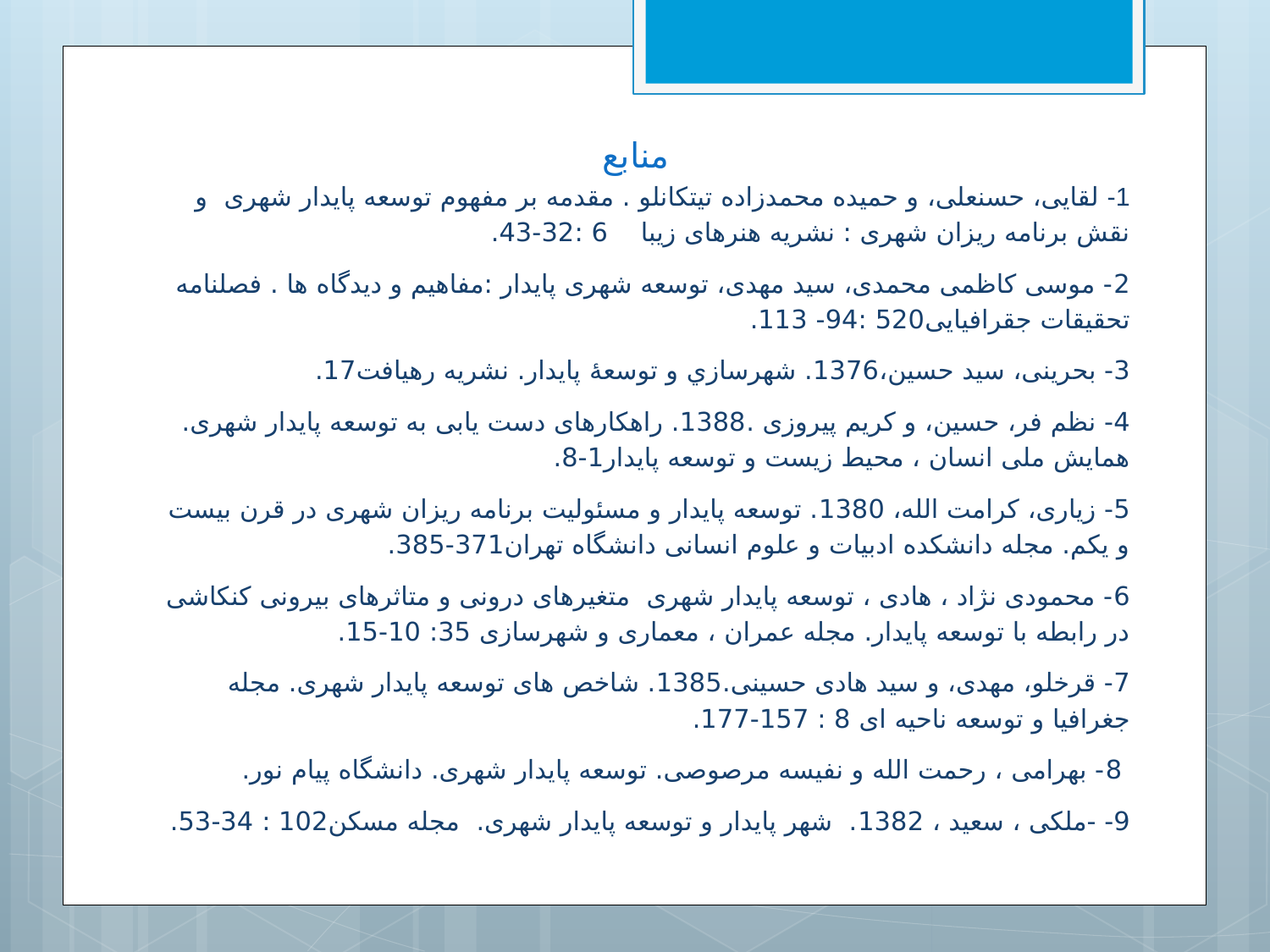

# منابع
1- لقایی، حسنعلی، و حمیده محمدزاده تیتکانلو . مقدمه بر مفهوم توسعه پایدار شهری  و نقش برنامه ریزان شهری : نشریه هنرهای زیبا    6 :32-43.
2- موسی کاظمی محمدی، سید مهدی، توسعه شهری پایدار :مفاهیم و دیدگاه ها . فصلنامه تحقیقات جقرافیایی520 :94- 113.
3- بحرینی، سید حسین،1376. شهرسازي و توسعۀ پایدار. نشریه رهیافت17.
4- نظم فر، حسین، و کریم پیروزی .1388. راهکارهای دست یابی به توسعه پایدار شهری. همایش ملی انسان ، محیط زیست و توسعه پایدار1-8.
5- زیاری، کرامت الله، 1380. توسعه پایدار و مسئولیت برنامه ریزان شهری در قرن بیست و یکم. مجله دانشکده ادبیات و علوم انسانی دانشگاه تهران371-385.
6- محمودی نژاد ، هادی ، توسعه پایدار شهری  متغیرهای درونی و متاثرهای بیرونی کنکاشی در رابطه با توسعه پایدار. مجله عمران ، معماری و شهرسازی 35: 10-15.
7- قرخلو، مهدی، و سید هادی حسینی.1385. شاخص های توسعه پایدار شهری. مجله جغرافیا و توسعه ناحیه ای 8 : 157-177.
 8- بهرامی ، رحمت الله و نفیسه مرصوصی. توسعه پایدار شهری. دانشگاه پیام نور.
9- -ملکی ، سعید ، 1382.  شهر پایدار و توسعه پایدار شهری.  مجله مسکن102 : 34-53.